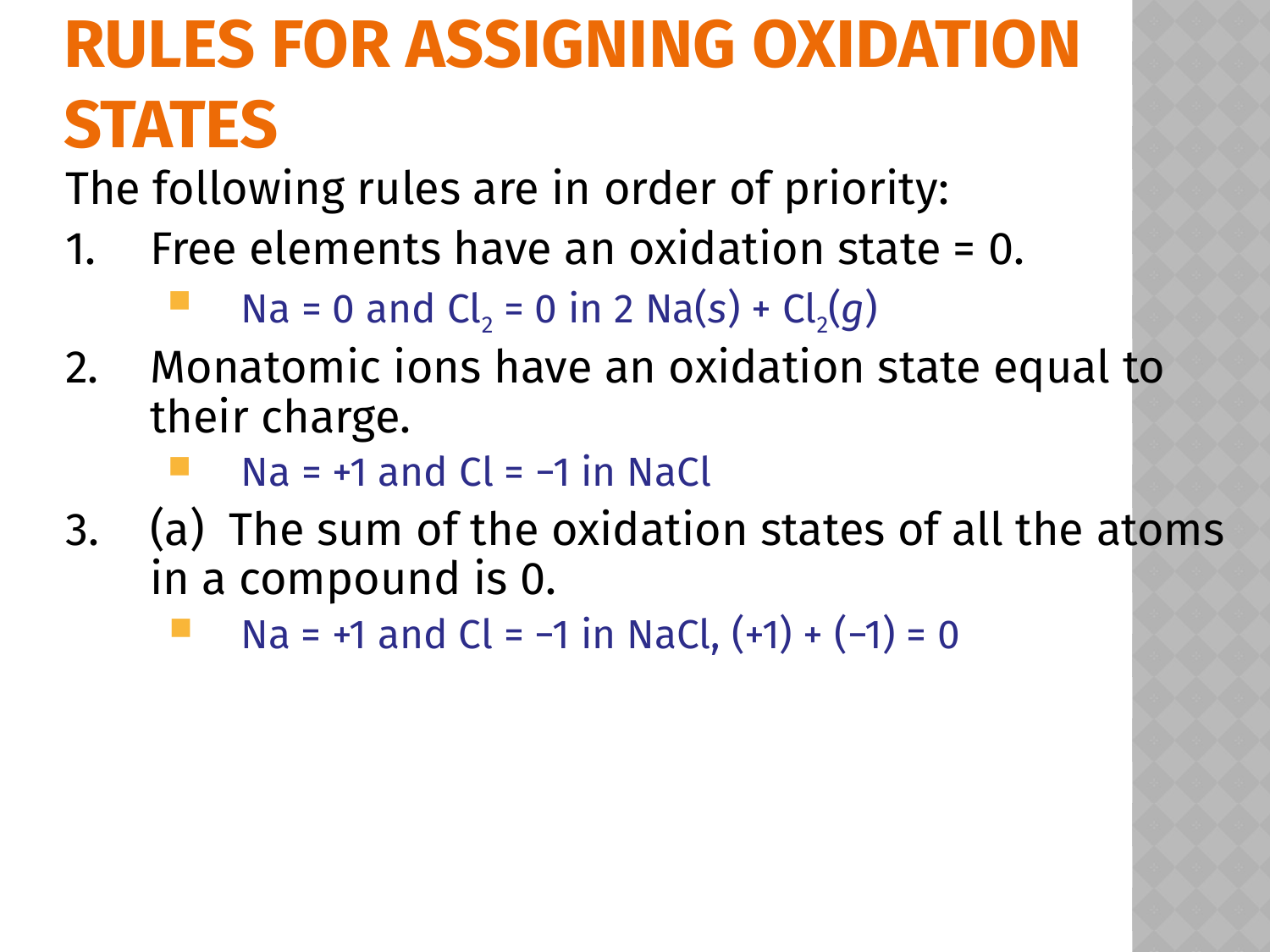

# Rules for Assigning Oxidation States
The following rules are in order of priority:
1.	Free elements have an oxidation state = 0.
Na = 0 and Cl2 = 0 in 2 Na(s) + Cl2(g)
2.	Monatomic ions have an oxidation state equal to their charge.
Na = +1 and Cl = −1 in NaCl
3.	(a)  The sum of the oxidation states of all the atoms in a compound is 0.
Na = +1 and Cl = −1 in NaCl, (+1) + (−1) = 0